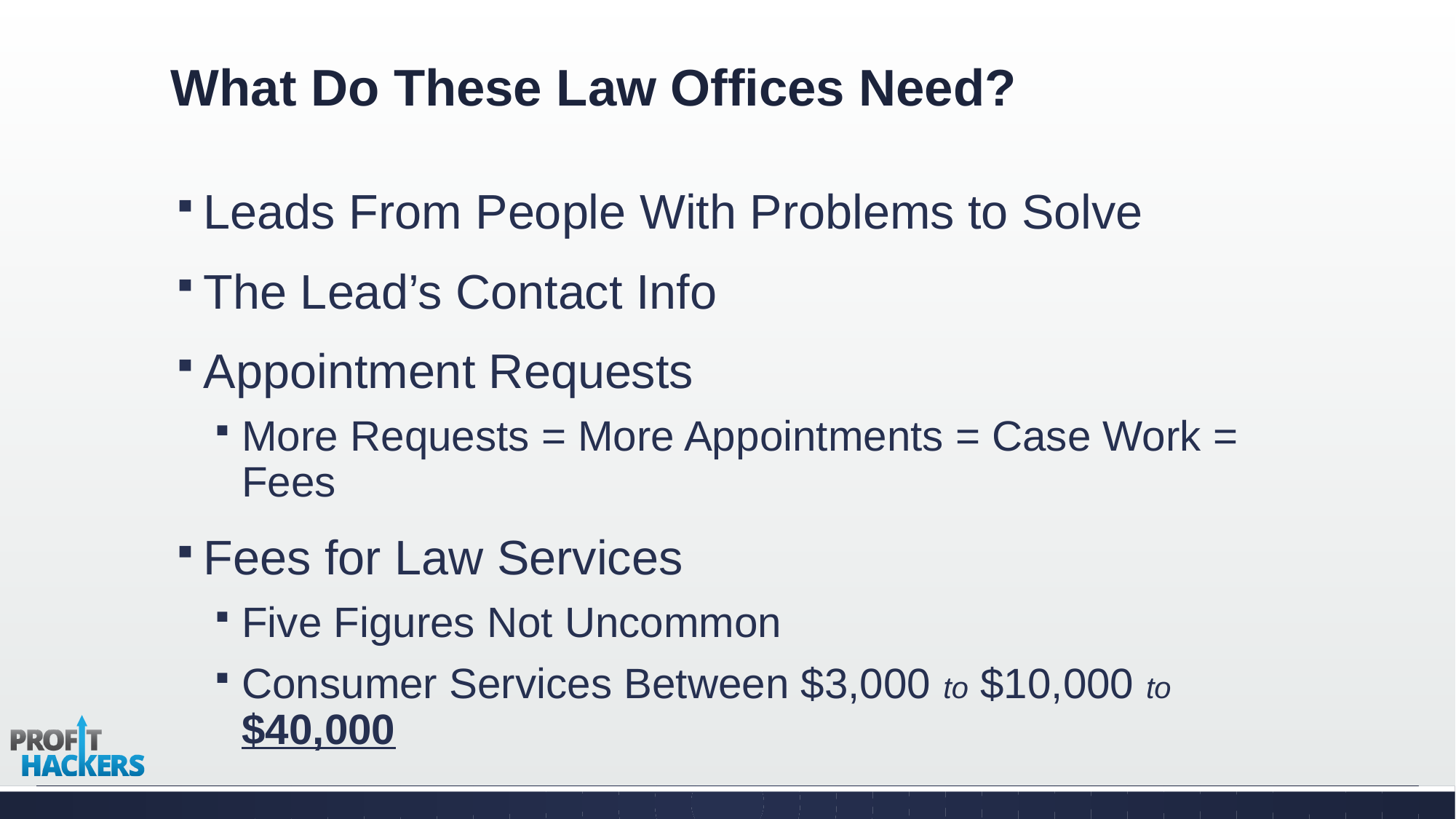

# What Do These Law Offices Need?
Leads From People With Problems to Solve
The Lead’s Contact Info
Appointment Requests
More Requests = More Appointments = Case Work = Fees
Fees for Law Services
Five Figures Not Uncommon
Consumer Services Between $3,000 to $10,000 to $40,000